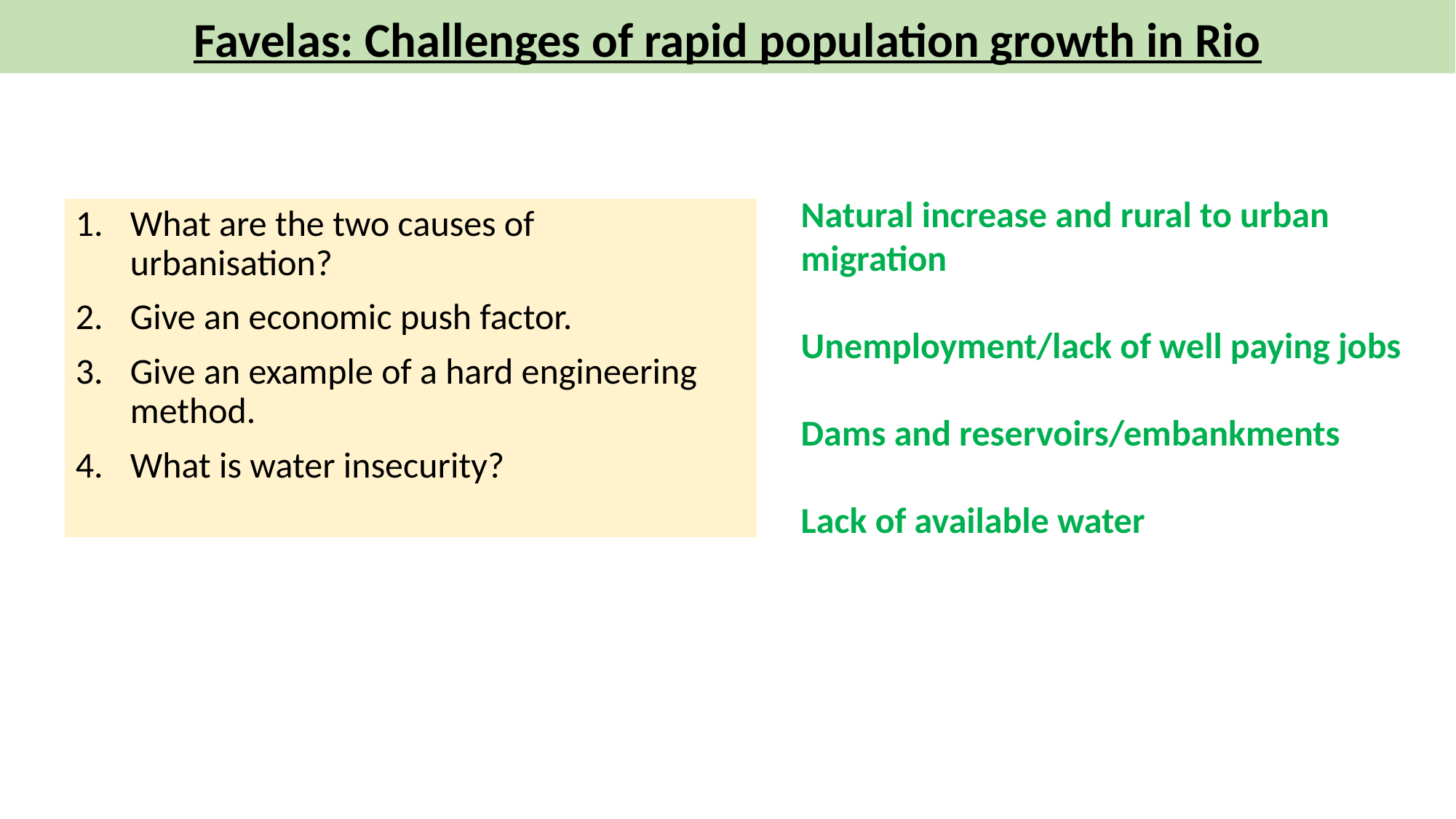

# Favelas: Challenges of rapid population growth in Rio
Natural increase and rural to urban migration

Unemployment/lack of well paying jobs

Dams and reservoirs/embankments

Lack of available water
What are the two causes of urbanisation?
Give an economic push factor.
Give an example of a hard engineering method.
What is water insecurity?